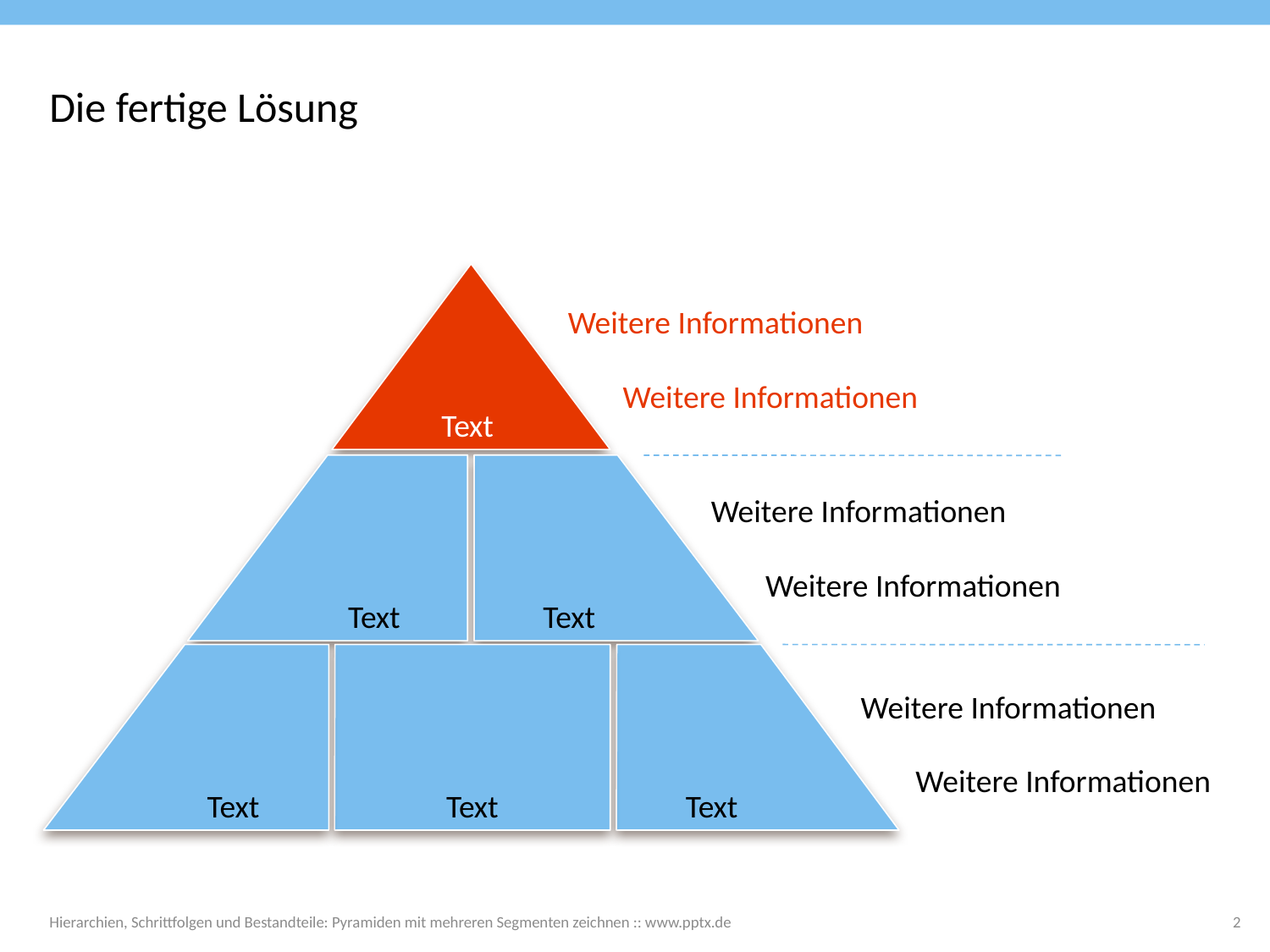

# Die fertige Lösung
Text
Weitere Informationen
Weitere Informationen
Text
Text
Weitere Informationen
Weitere Informationen
Text
Text
Text
Weitere Informationen
Weitere Informationen
Hierarchien, Schrittfolgen und Bestandteile: Pyramiden mit mehreren Segmenten zeichnen :: www.pptx.de
2